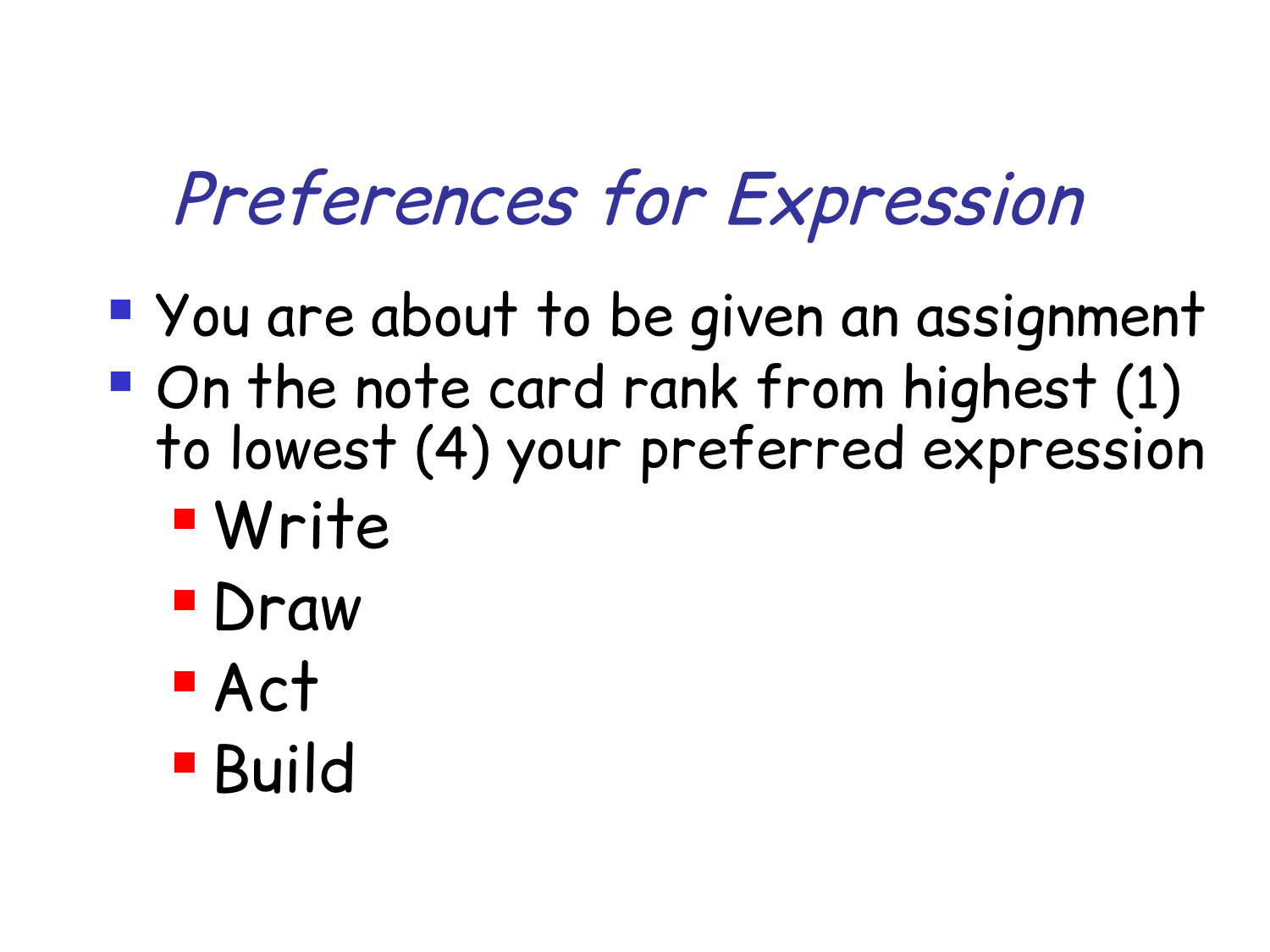

# Preferences for Expression
You are about to be given an assignment
On the note card rank from highest (1) to lowest (4) your preferred expression
Write
Draw
Act
Build